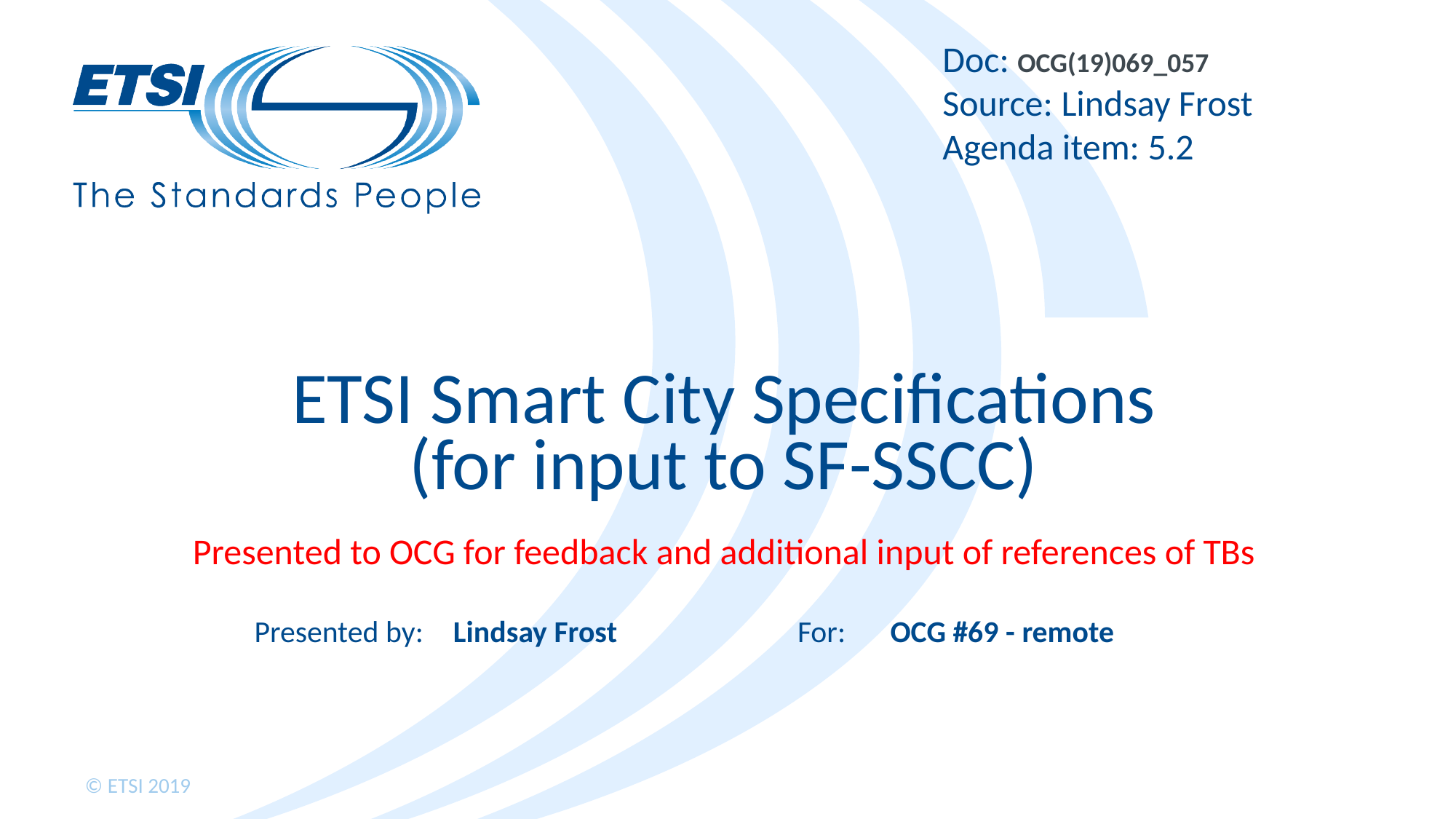

Doc: OCG(19)069_057
Source: Lindsay Frost
Agenda item: 5.2
# ETSI Smart City Specifications (for input to SF-SSCC)
Presented to OCG for feedback and additional input of references of TBs
OCG #69 - remote
Lindsay Frost